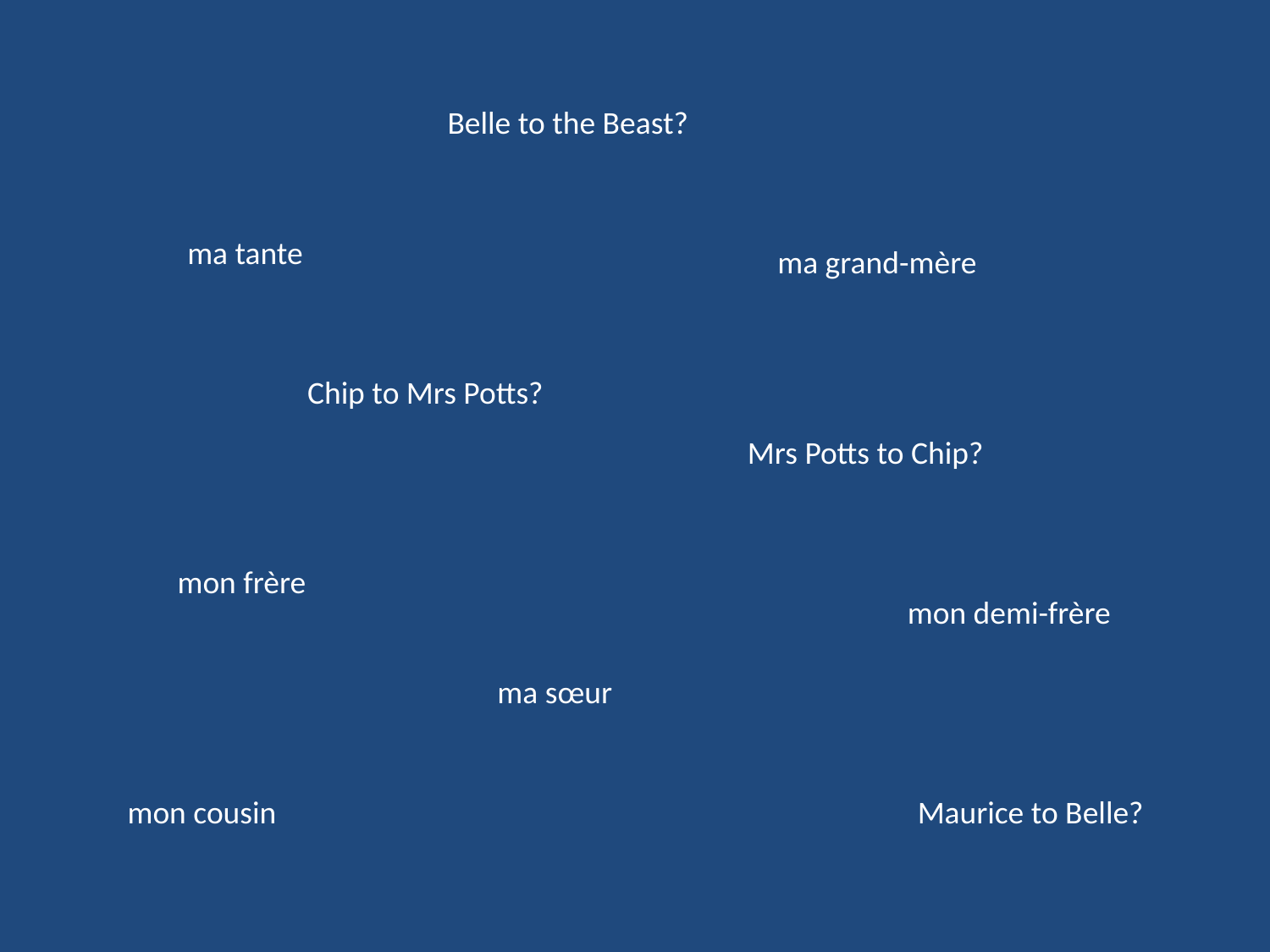

Belle to the Beast?
ma tante
ma grand-mère
Chip to Mrs Potts?
Mrs Potts to Chip?
mon frère
mon demi-frère
ma sœur
mon cousin
Maurice to Belle?